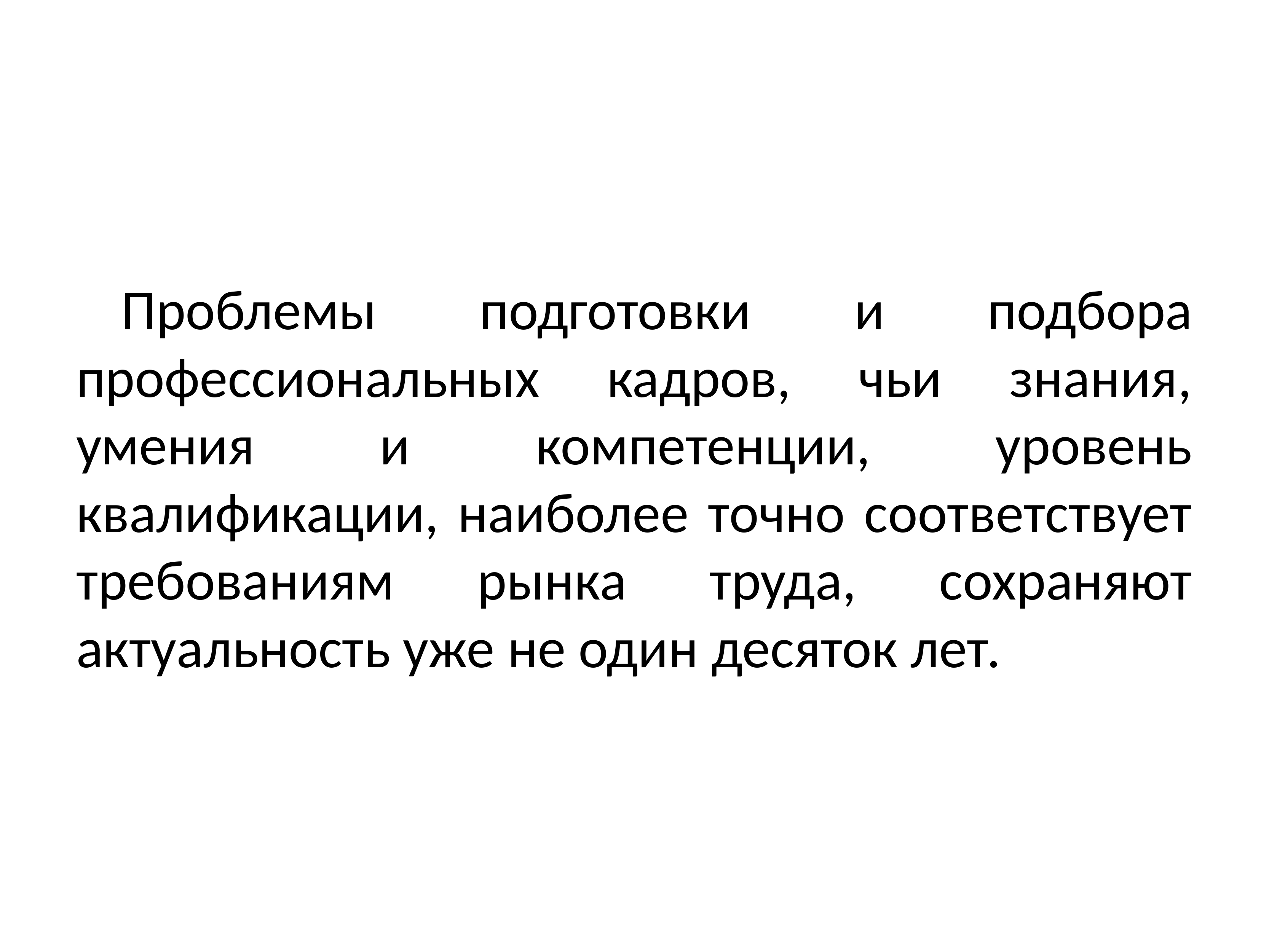

Проблемы подготовки и подбора профессиональных кадров, чьи знания, умения и компетенции, уровень квалификации, наиболее точно соответствует требованиям рынка труда, сохраняют актуальность уже не один десяток лет.